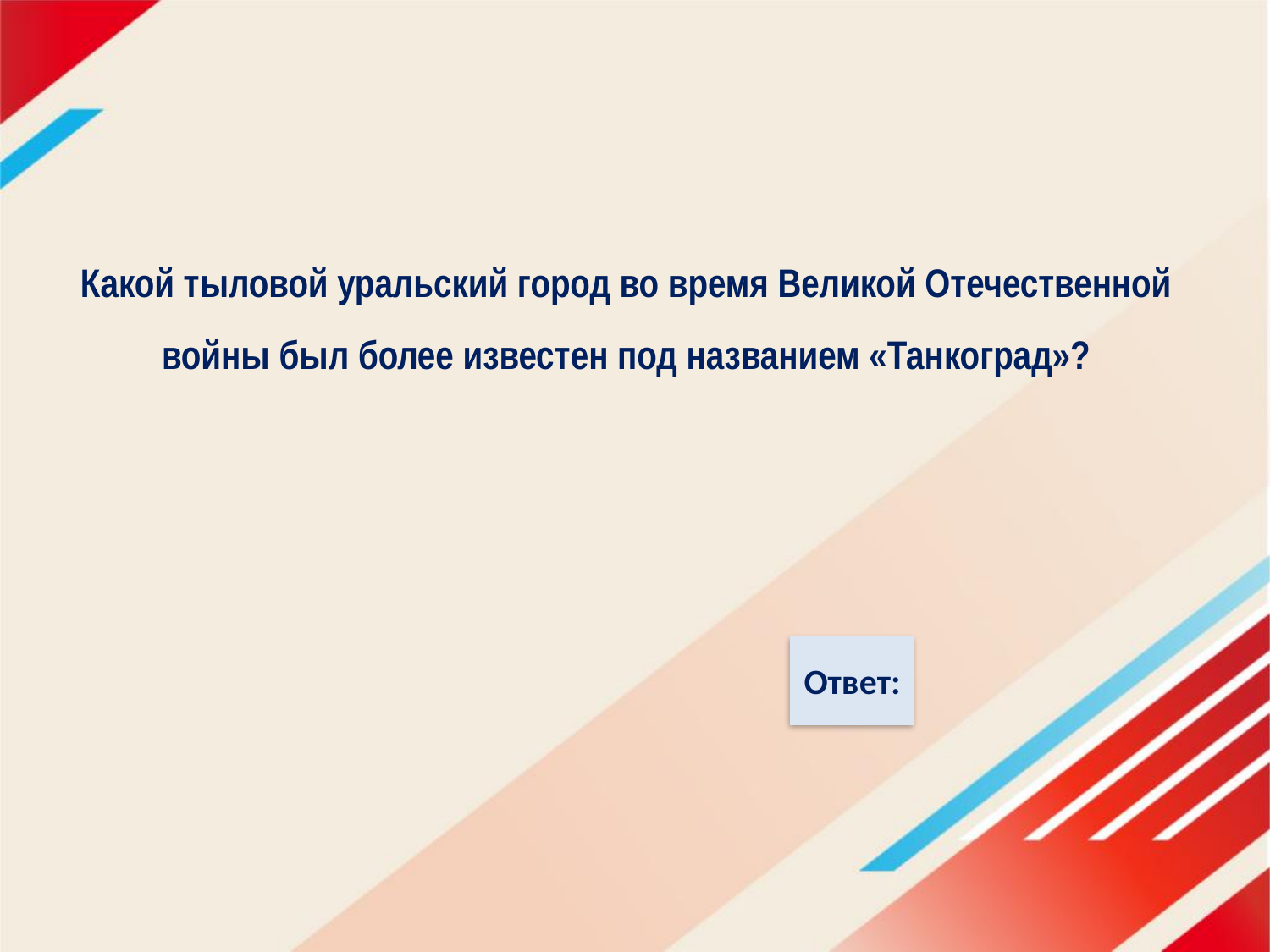

# Какой тыловой уральский город во время Великой Отечественной войны был более известен под названием «Танкоград»?